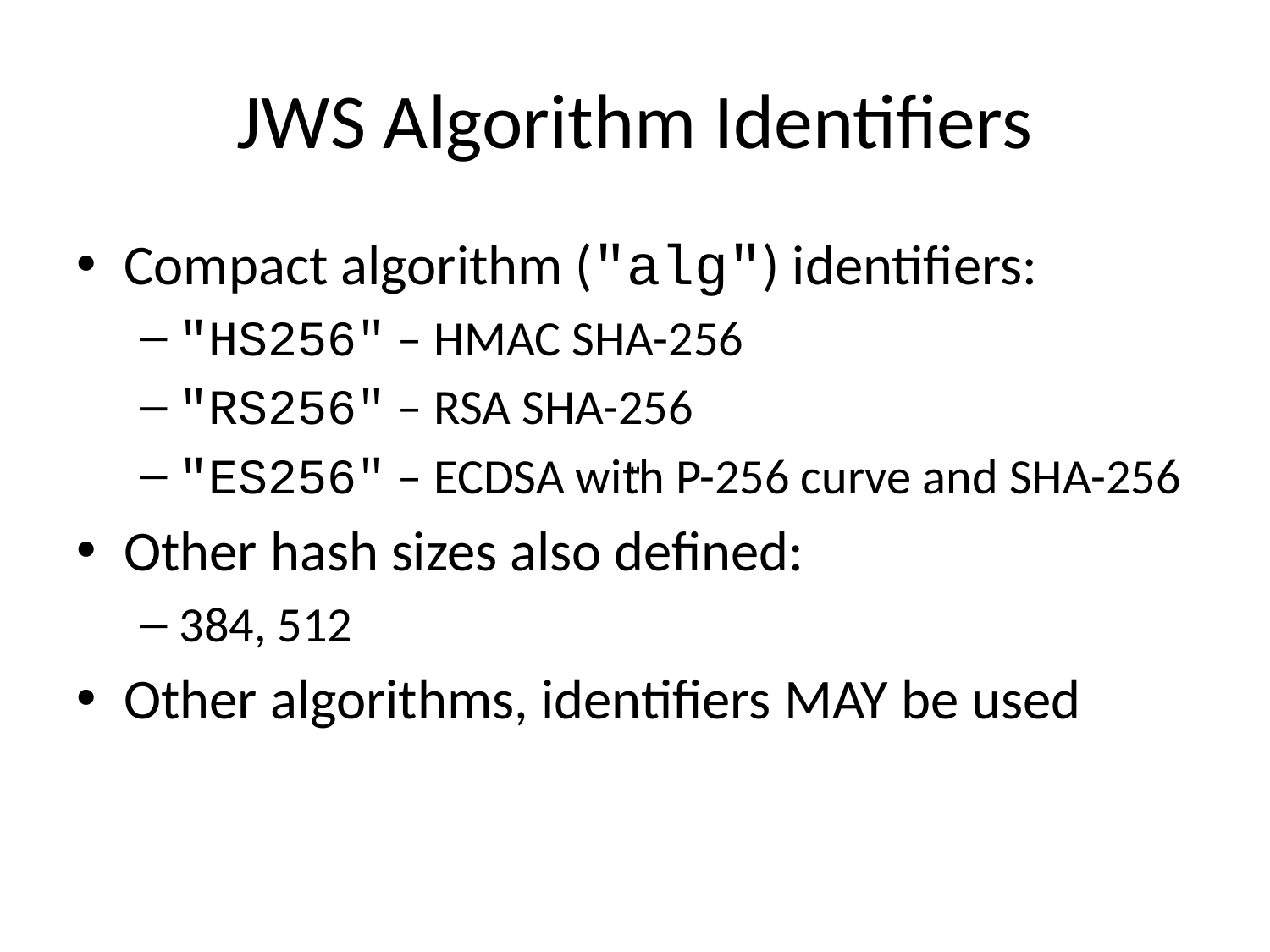

# JWS Algorithm Identifiers
Compact algorithm ("alg") identifiers:
"HS256" – HMAC SHA-256
"RS256" – RSA SHA-256
"ES256" – ECDSA with P-256 curve and SHA-256
Other hash sizes also defined:
384, 512
Other algorithms, identifiers MAY be used
"